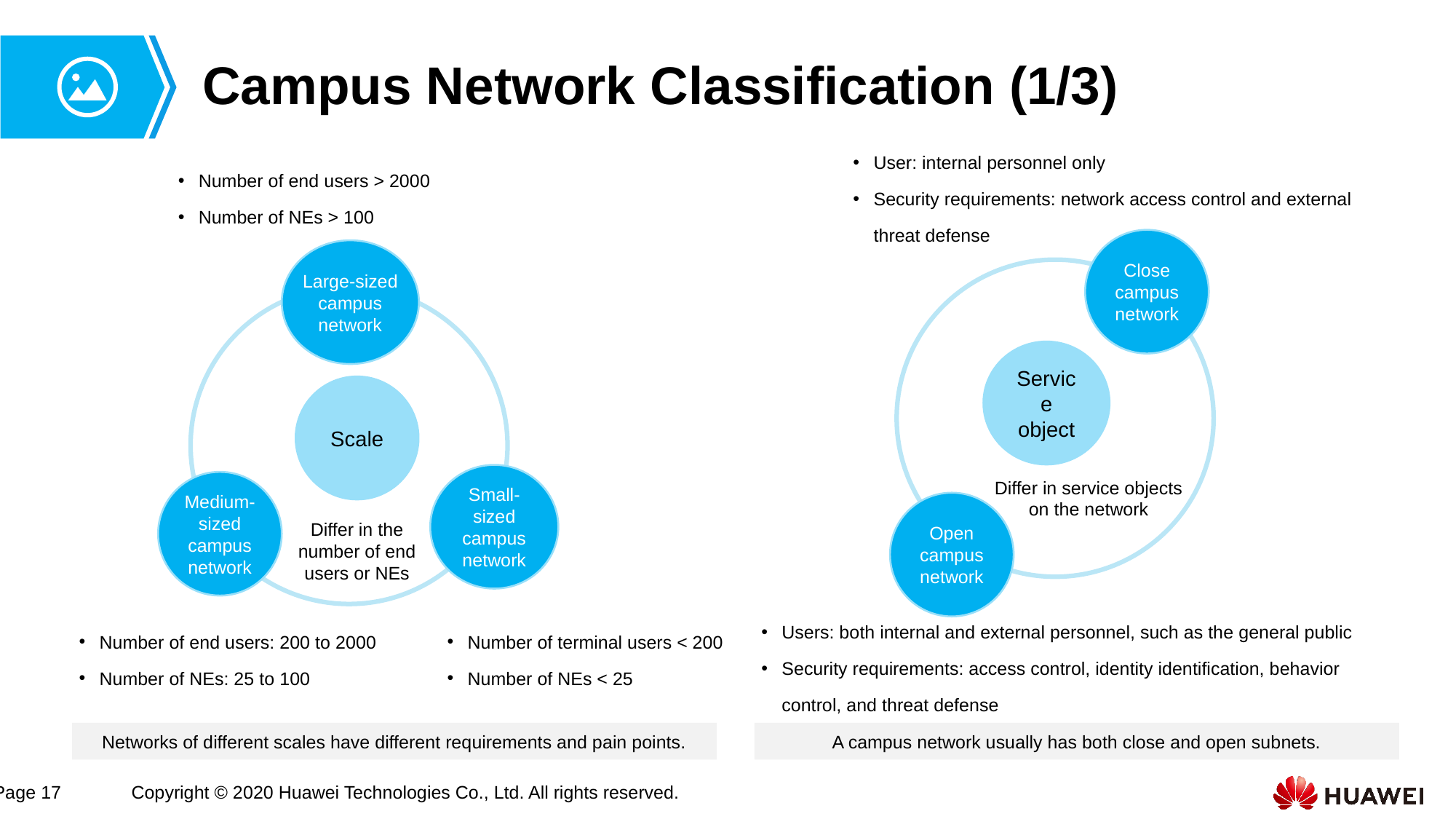

# Campus Network Classification (1/3)
User: internal personnel only
Security requirements: network access control and external threat defense
Number of end users > 2000
Number of NEs > 100
Close campus network
Large-sized campus network

Service object
Scale
Small-sized campus network
Differ in service objects on the network
Medium-sized campus network
Open campus network
Differ in the number of end users or NEs
Users: both internal and external personnel, such as the general public
Security requirements: access control, identity identification, behavior control, and threat defense
Number of terminal users < 200
Number of NEs < 25
Number of end users: 200 to 2000
Number of NEs: 25 to 100
Networks of different scales have different requirements and pain points.
A campus network usually has both close and open subnets.